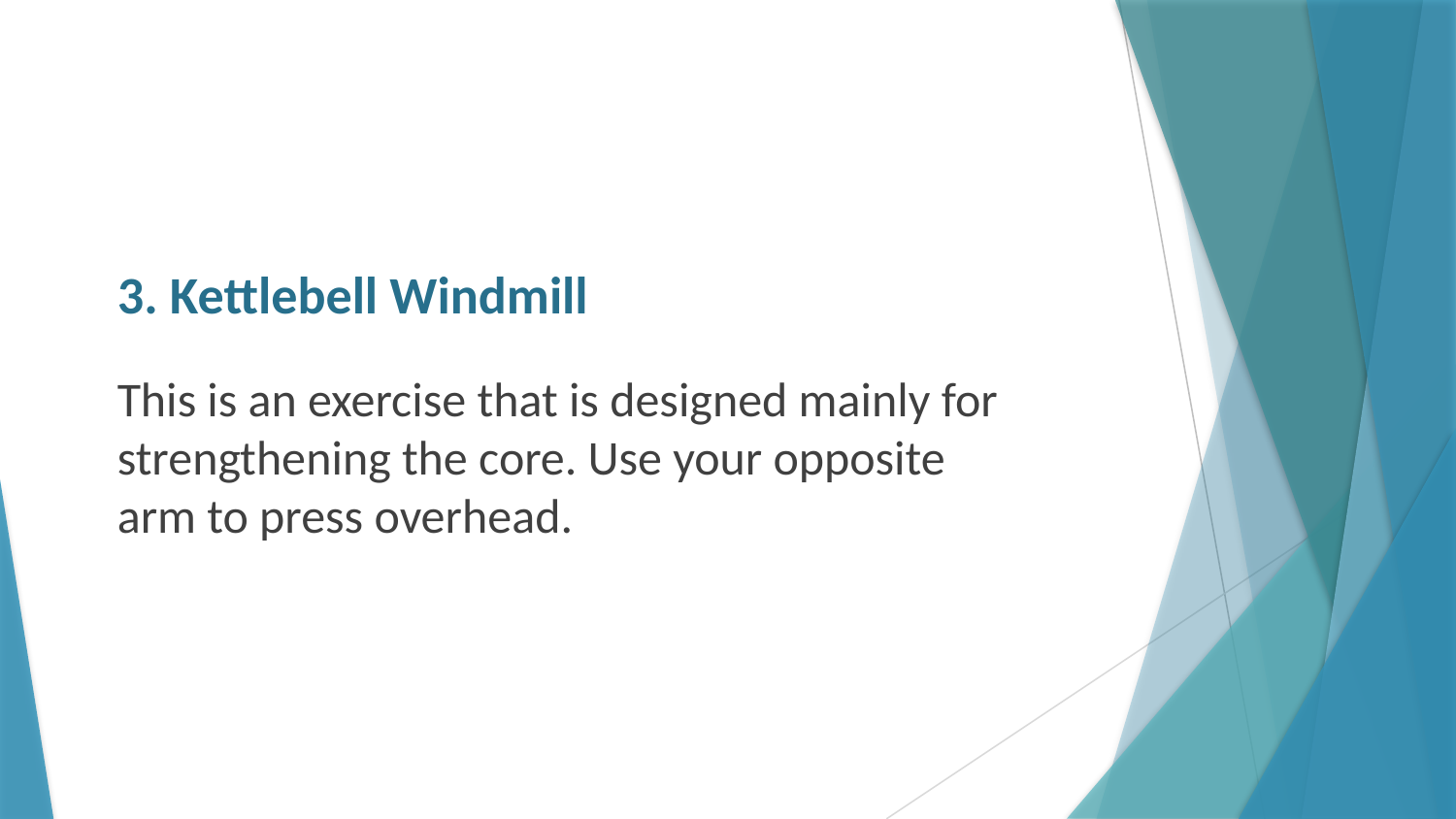

# 3. Kettlebell Windmill
This is an exercise that is designed mainly for strengthening the core. Use your opposite arm to press overhead.